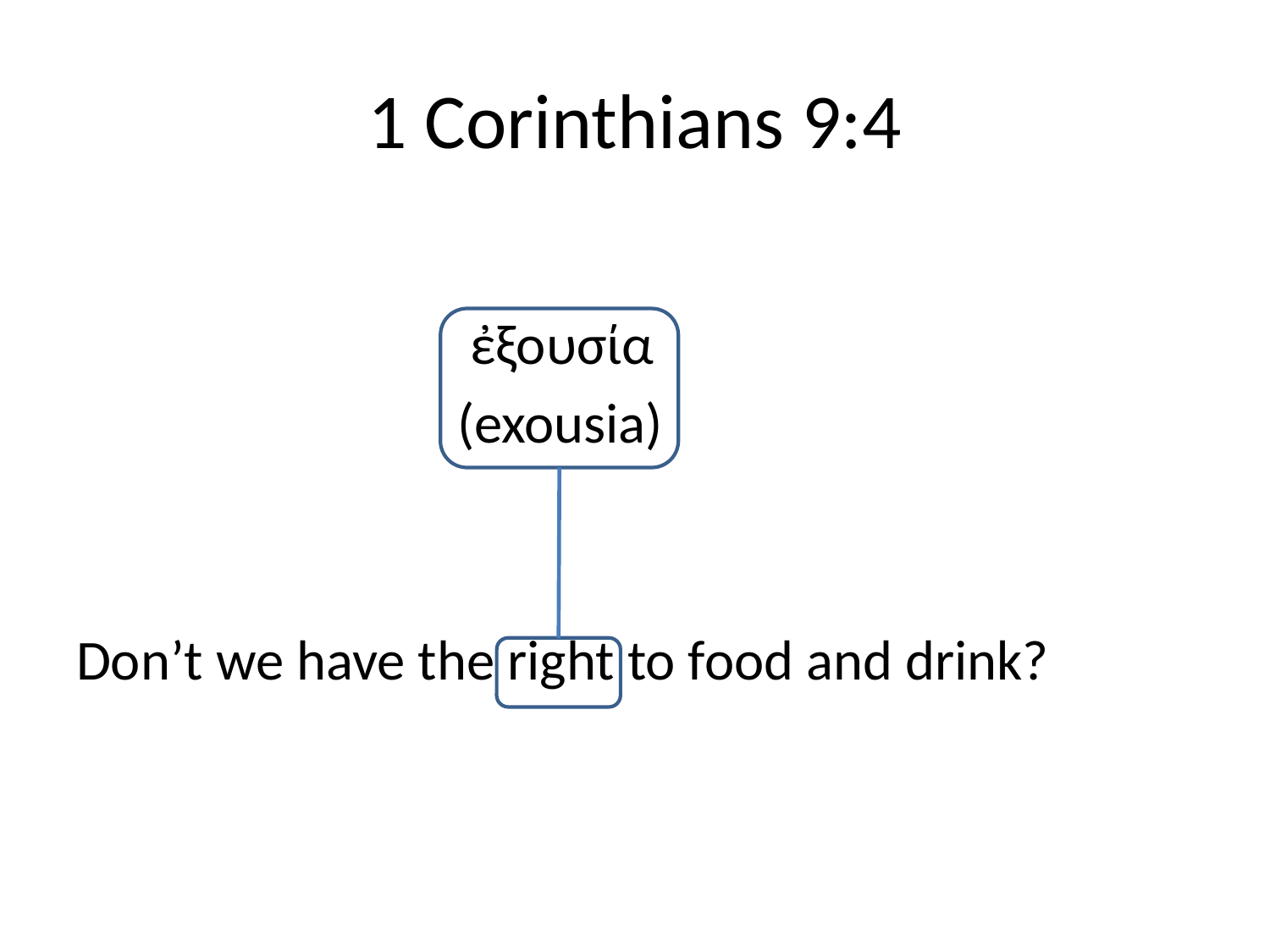

# 1 Corinthians 9:4

			 ἐξουσία
			(exousia)

Don’t we have the right to food and drink?